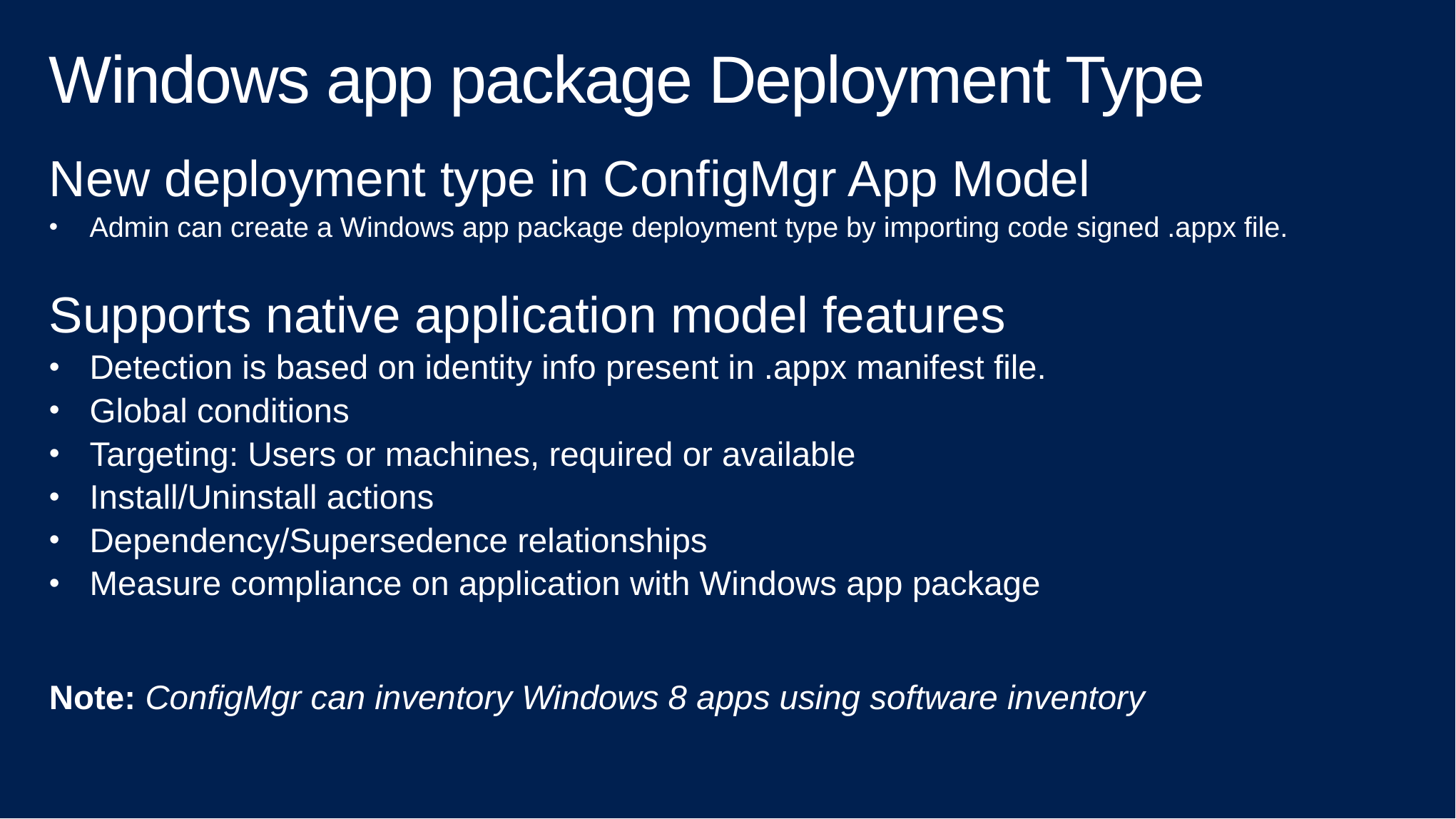

# Windows app package Deployment Type
New deployment type in ConfigMgr App Model
Admin can create a Windows app package deployment type by importing code signed .appx file.

Supports native application model features
Detection is based on identity info present in .appx manifest file.
Global conditions
Targeting: Users or machines, required or available
Install/Uninstall actions
Dependency/Supersedence relationships
Measure compliance on application with Windows app package

Note: ConfigMgr can inventory Windows 8 apps using software inventory